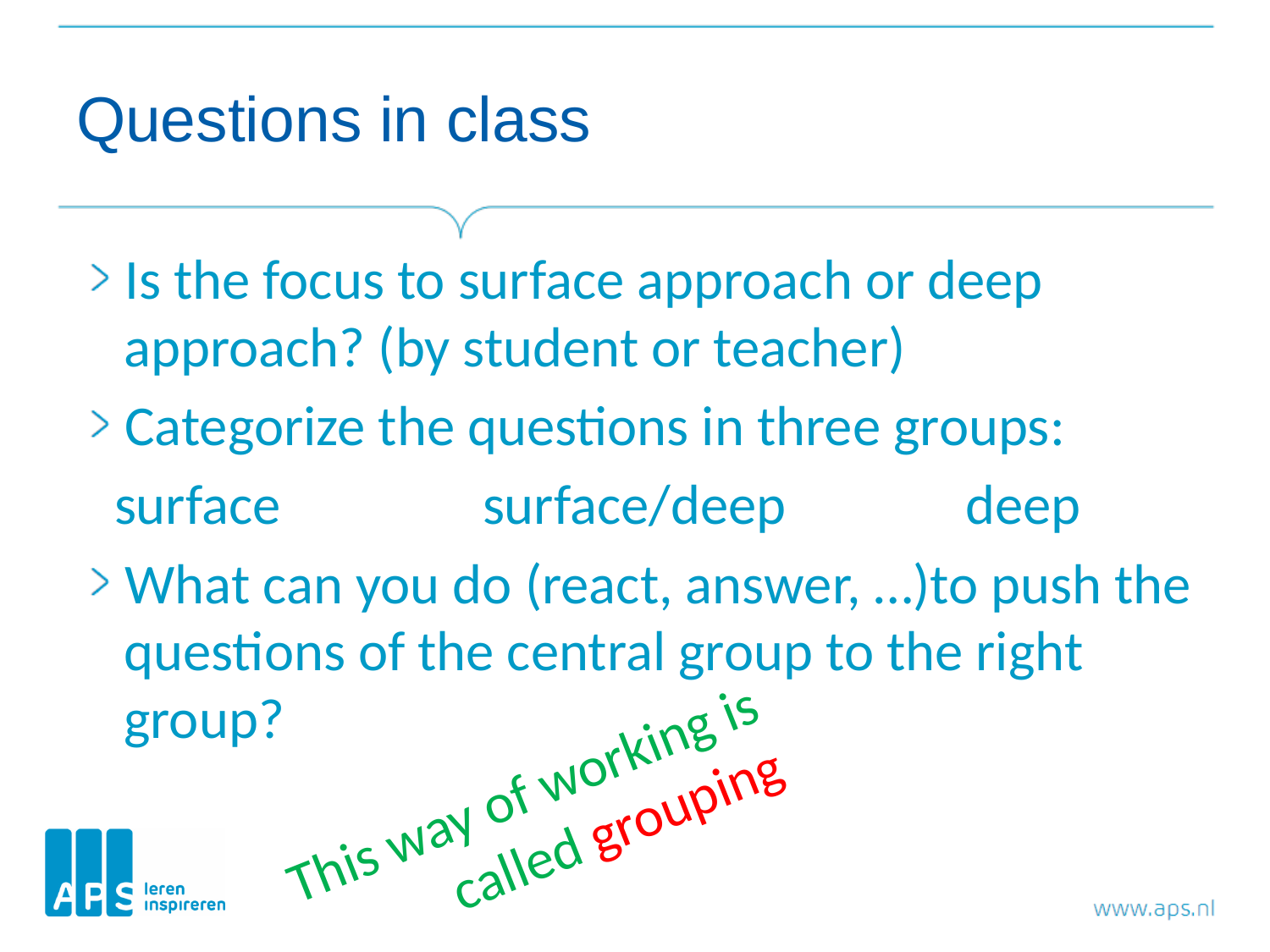

# Questions in class
Is the focus to surface approach or deep approach? (by student or teacher)
Categorize the questions in three groups:
   surface		  surface/deep		deep
What can you do (react, answer, …)to push the questions of the central group to the right group?
This way of working is called grouping